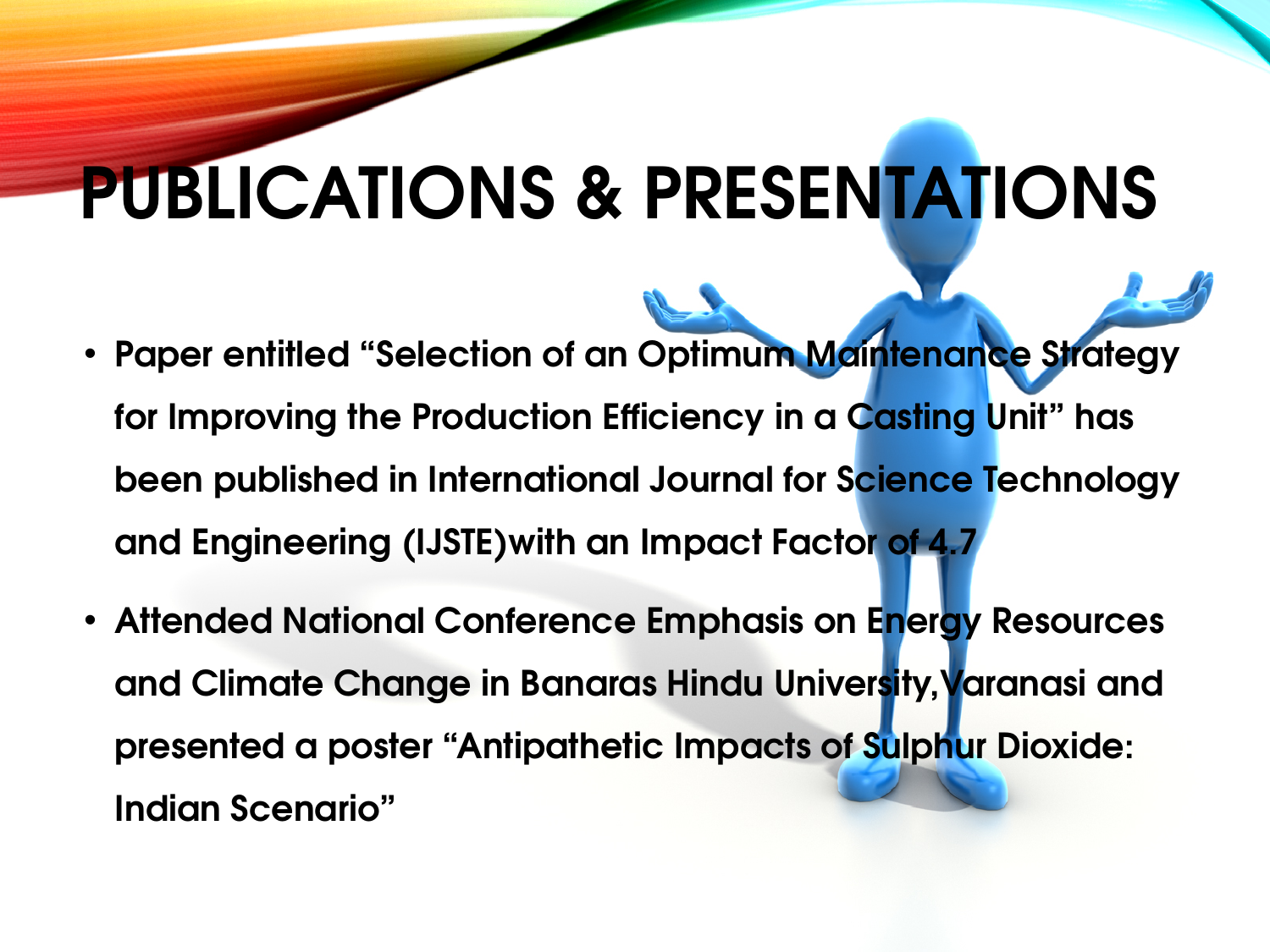

# Publications & Presentations
Paper entitled “Selection of an Optimum Maintenance Strategy for Improving the Production Efficiency in a Casting Unit” has been published in International Journal for Science Technology and Engineering (IJSTE)with an Impact Factor of 4.7
Attended National Conference Emphasis on Energy Resources and Climate Change in Banaras Hindu University,Varanasi and presented a poster “Antipathetic Impacts of Sulphur Dioxide: Indian Scenario”